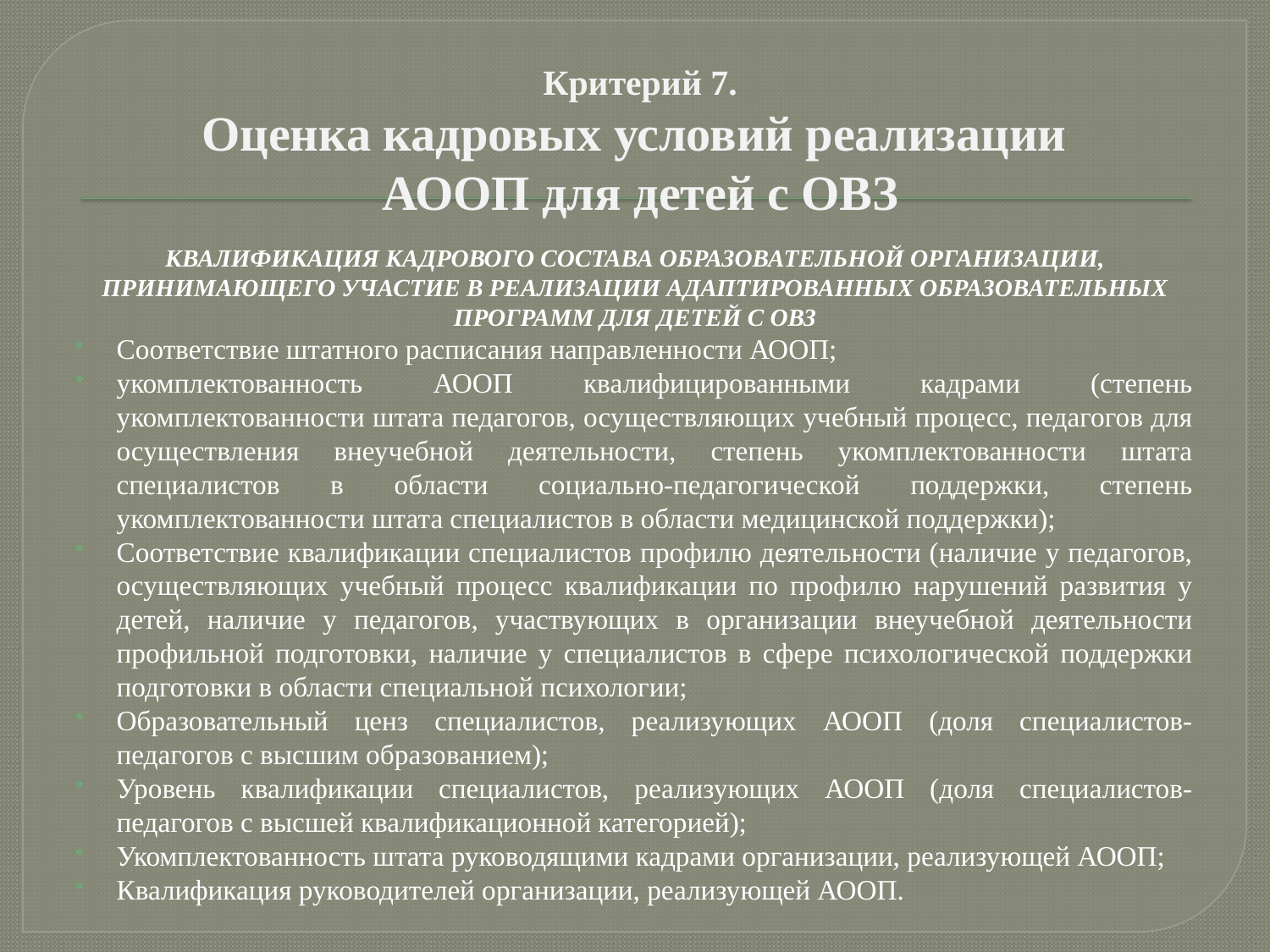

# Критерий 7. Оценка кадровых условий реализации АООП для детей с ОВЗ
Квалификация кадрового состава образовательной организации, принимающего участие в реализации адаптированных образовательных программ для детей с ОВЗ
Соответствие штатного расписания направленности АООП;
укомплектованность АООП квалифицированными кадрами (степень укомплектованности штата педагогов, осуществляющих учебный процесс, педагогов для осуществления внеучебной деятельности, степень укомплектованности штата специалистов в области социально-педагогической поддержки, степень укомплектованности штата специалистов в области медицинской поддержки);
Соответствие квалификации специалистов профилю деятельности (наличие у педагогов, осуществляющих учебный процесс квалификации по профилю нарушений развития у детей, наличие у педагогов, участвующих в организации внеучебной деятельности профильной подготовки, наличие у специалистов в сфере психологической поддержки подготовки в области специальной психологии;
Образовательный ценз специалистов, реализующих АООП (доля специалистов-педагогов с высшим образованием);
Уровень квалификации специалистов, реализующих АООП (доля специалистов-педагогов с высшей квалификационной категорией);
Укомплектованность штата руководящими кадрами организации, реализующей АООП;
Квалификация руководителей организации, реализующей АООП.